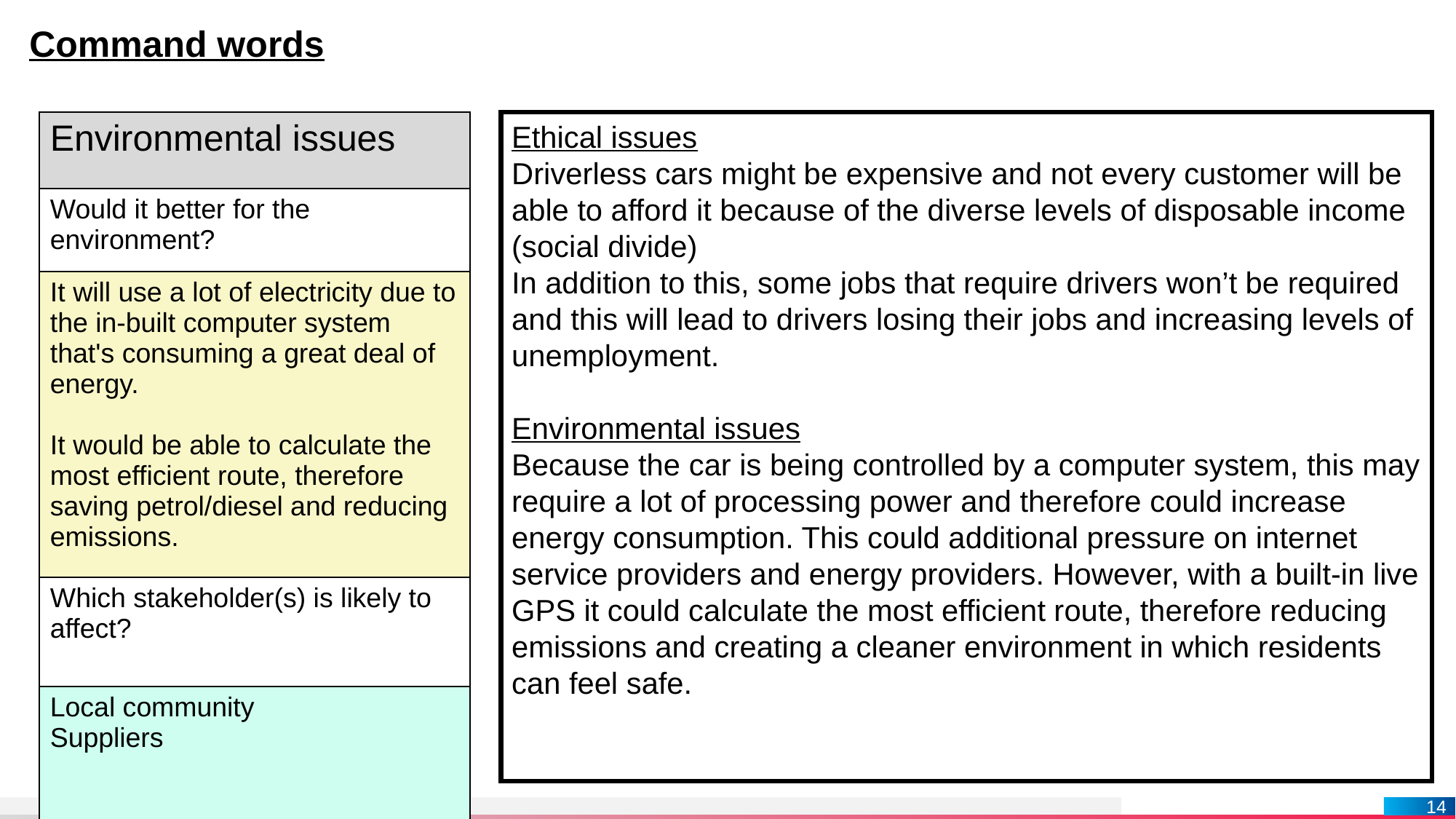

Command words
| Environmental issues |
| --- |
| Would it better for the environment? |
| It will use a lot of electricity due to the in-built computer system that's consuming a great deal of energy. It would be able to calculate the most efficient route, therefore saving petrol/diesel and reducing emissions. |
| Which stakeholder(s) is likely to affect? |
| Local community Suppliers |
Ethical issues
Driverless cars might be expensive and not every customer will be able to afford it because of the diverse levels of disposable income (social divide)
In addition to this, some jobs that require drivers won’t be required and this will lead to drivers losing their jobs and increasing levels of unemployment.

Environmental issues
Because the car is being controlled by a computer system, this may require a lot of processing power and therefore could increase energy consumption. This could additional pressure on internet service providers and energy providers. However, with a built-in live GPS it could calculate the most efficient route, therefore reducing emissions and creating a cleaner environment in which residents can feel safe.
14